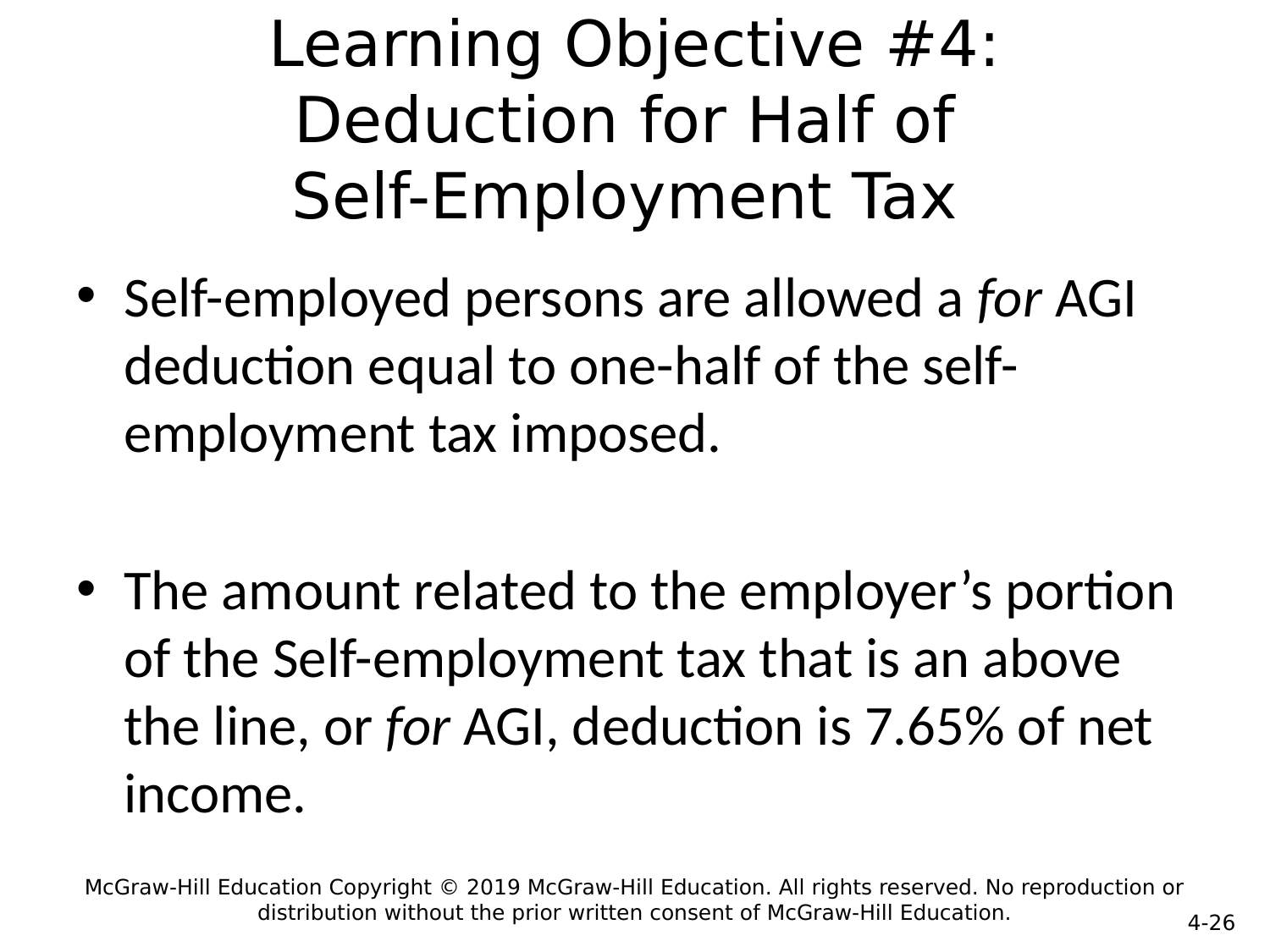

# Learning Objective #4: Deduction for Half of Self-Employment Tax
Self-employed persons are allowed a for AGI deduction equal to one-half of the self-employment tax imposed.

The amount related to the employer’s portion of the Self-employment tax that is an above the line, or for AGI, deduction is 7.65% of net income.

McGraw-Hill Education Copyright © 2019 McGraw-Hill Education. All rights reserved. No reproduction or distribution without the prior written consent of McGraw-Hill Education.
4-26